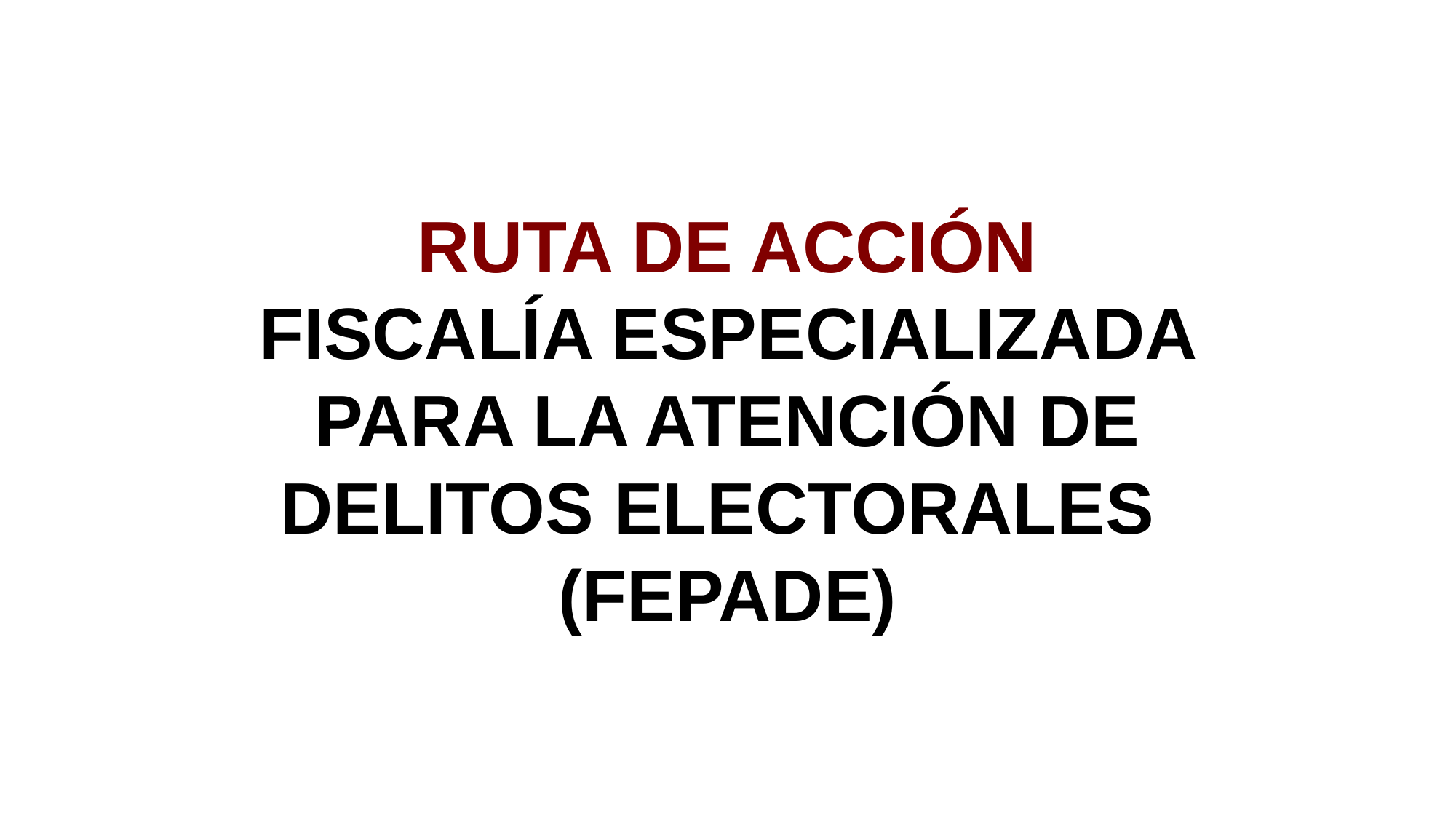

RUTA DE ACCIÓN
FISCALÍA ESPECIALIZADA PARA LA ATENCIÓN DE DELITOS ELECTORALES
(FEPADE)